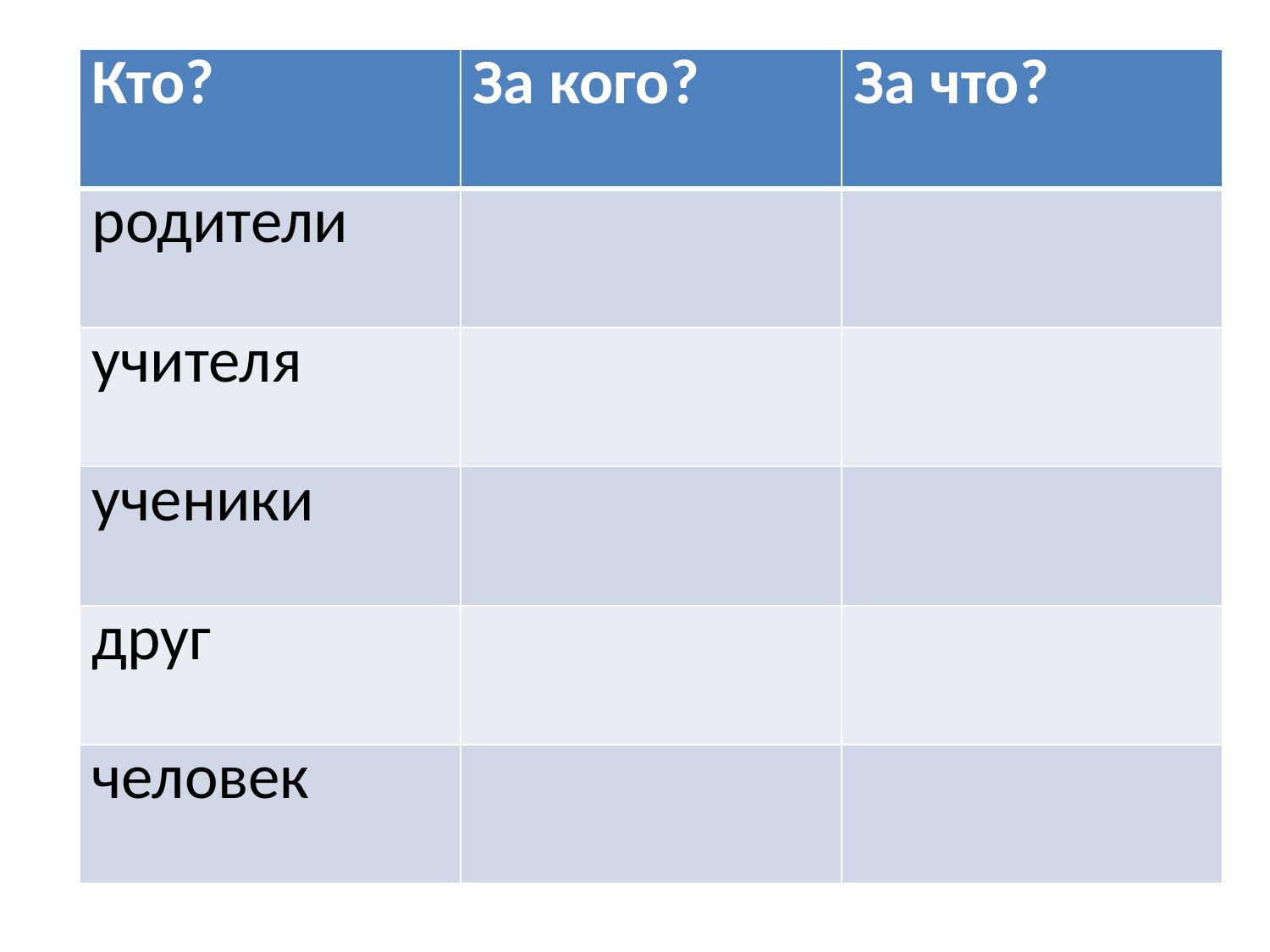

#
| Кто? | За кого? | За что? |
| --- | --- | --- |
| родители |  |  |
| учителя |  |  |
| ученики |  |  |
| друг |  |  |
| человек |  |  |